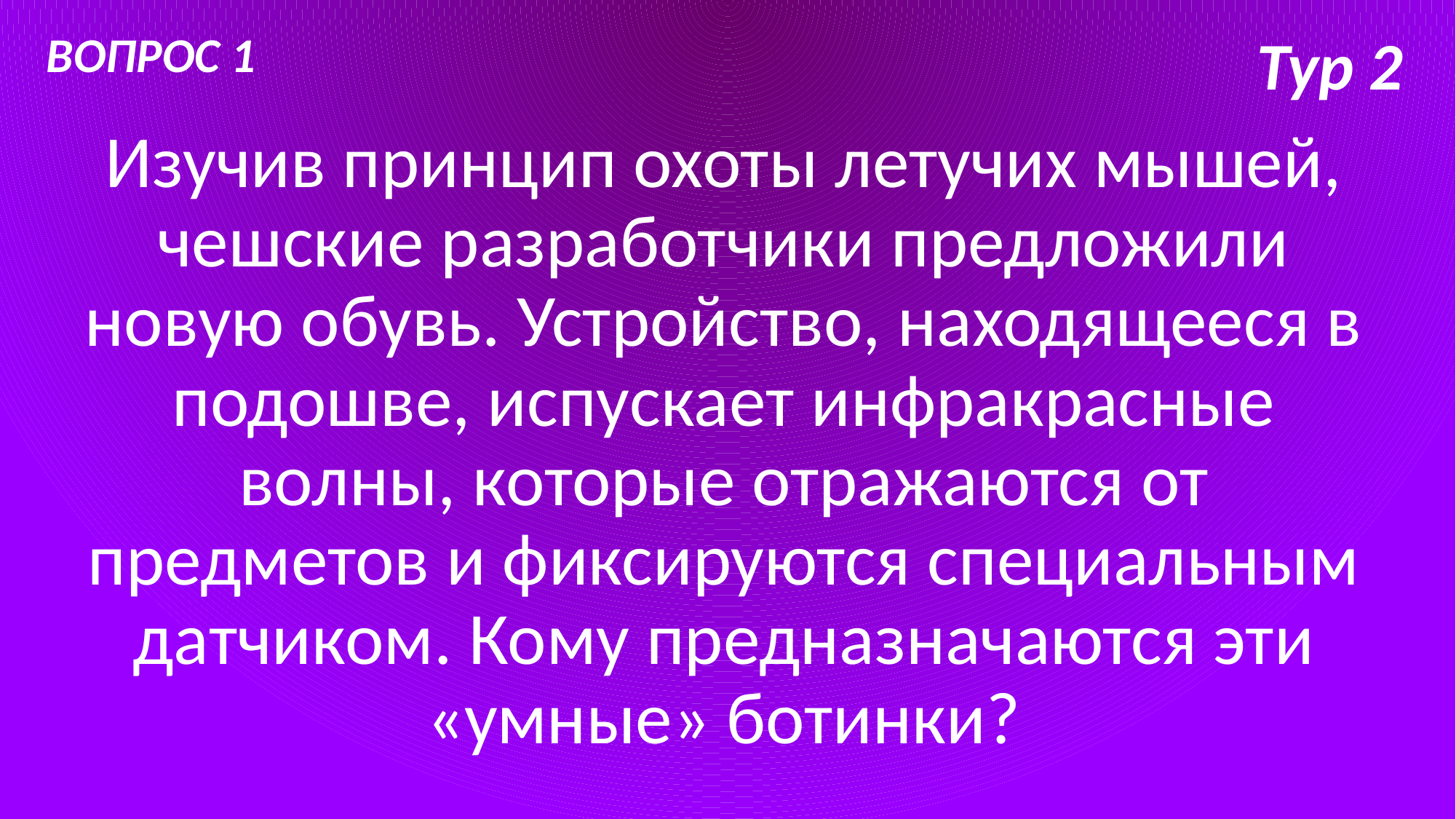

ВОПРОС 1
# Тур 2
Изучив принцип охоты летучих мышей, чешские разработчики предложили новую обувь. Устройство, находящееся в подошве, испускает инфракрасные волны, которые отражаются от предметов и фиксируются специальным датчиком. Кому предназначаются эти «умные» ботинки?